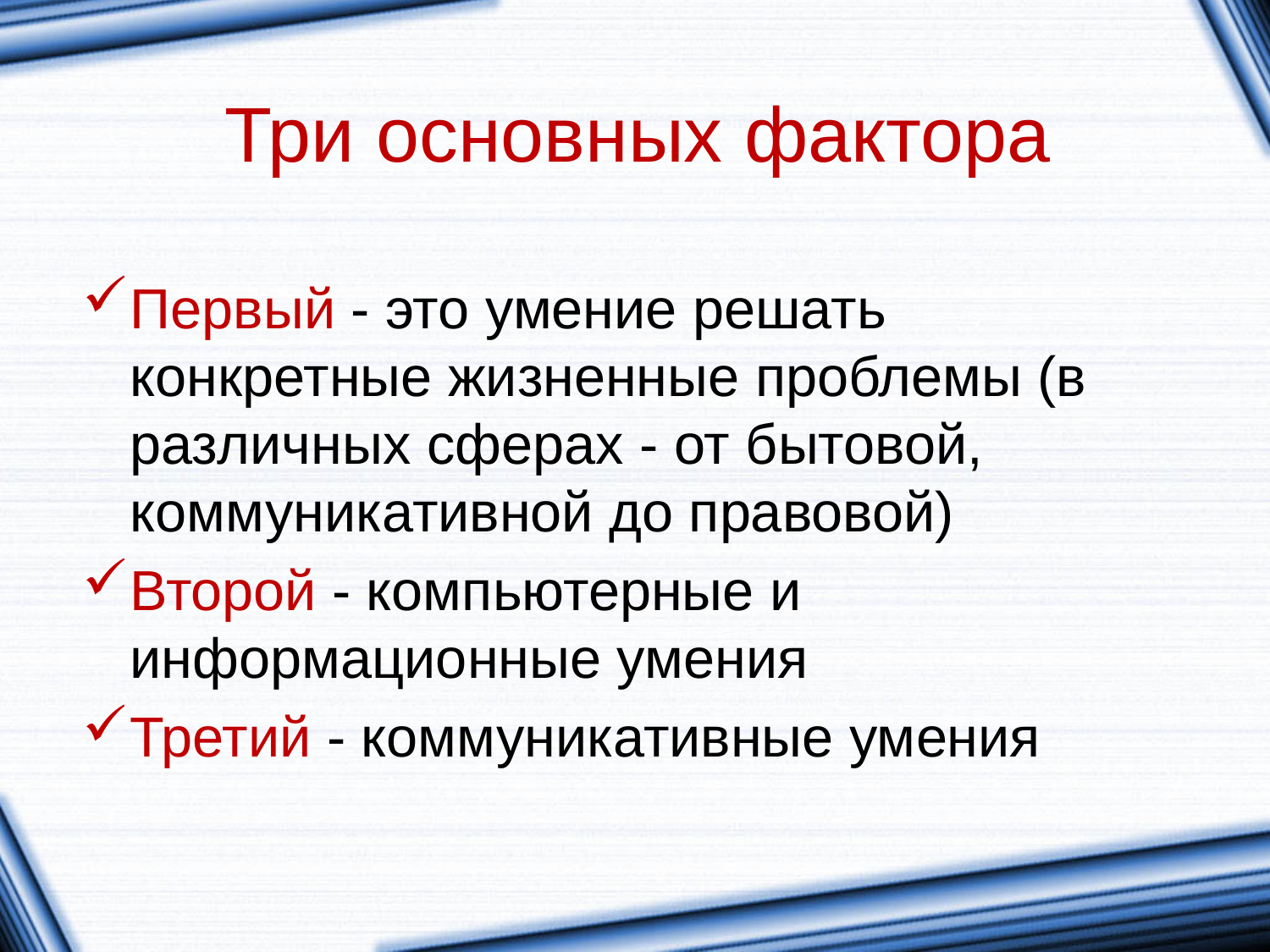

# Три основных фактора
Первый - это умение решать конкретные жизненные проблемы (в различных сферах - от бытовой, коммуникативной до правовой)
Второй - компьютерные и информационные умения
Третий - коммуникативные умения